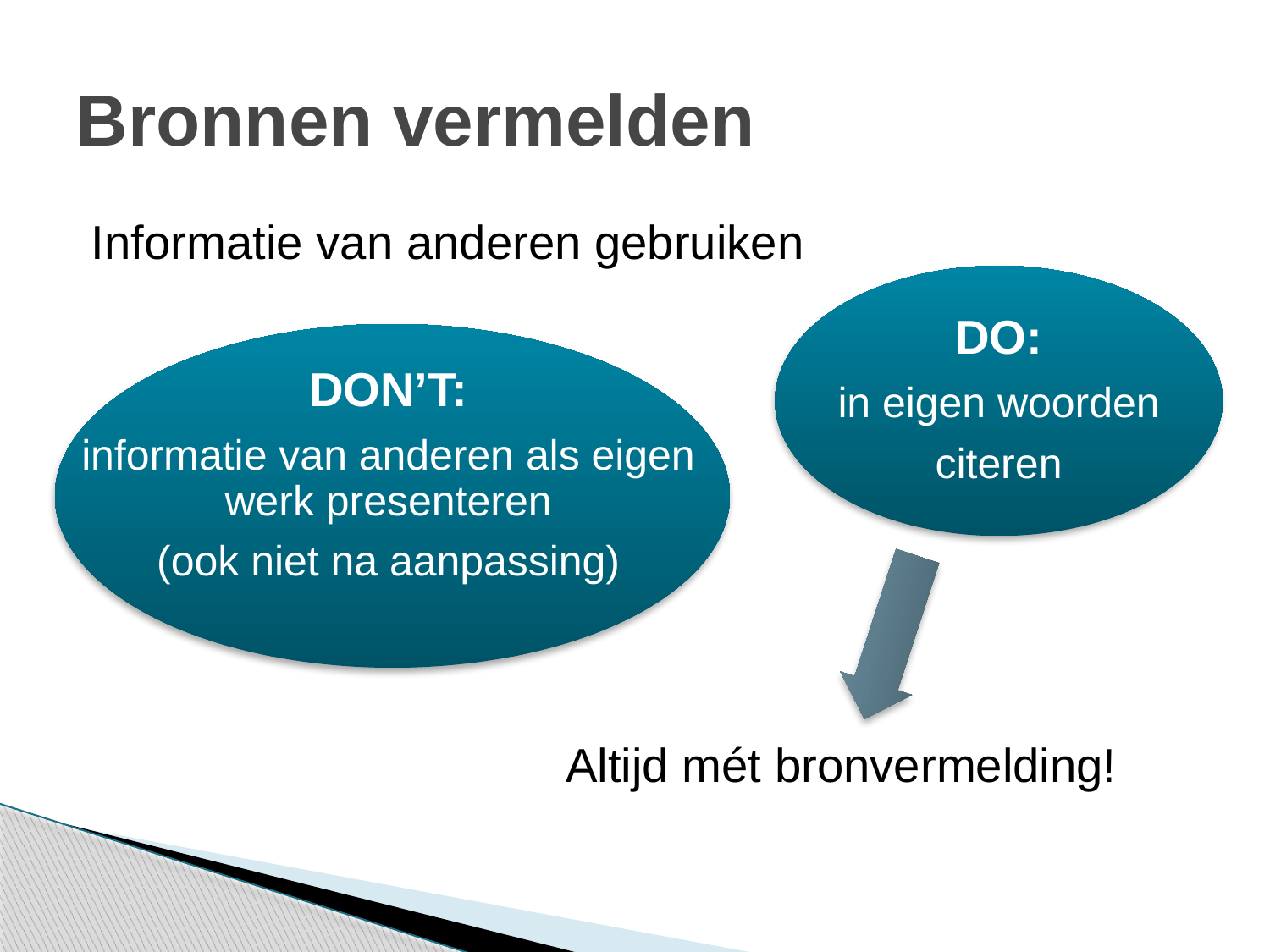

# Bronnen vermelden
Informatie van anderen gebruiken

			       Altijd mét bronvermelding!

DO:
in eigen woorden
citeren
DON’T:
informatie van anderen als eigen werk presenteren
(ook niet na aanpassing)